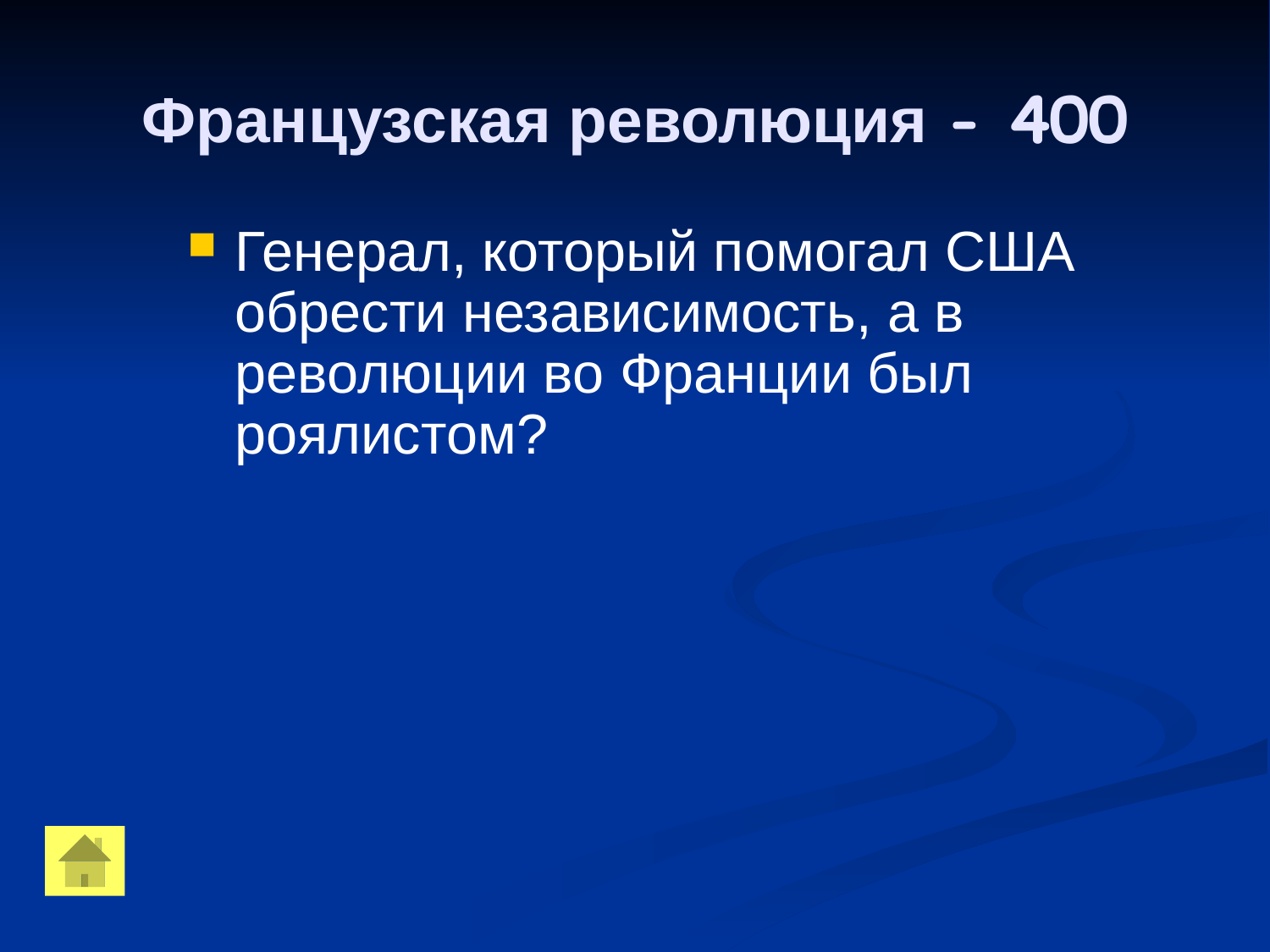

Французская революция - 400
Генерал, который помогал США обрести независимость, а в революции во Франции был роялистом?